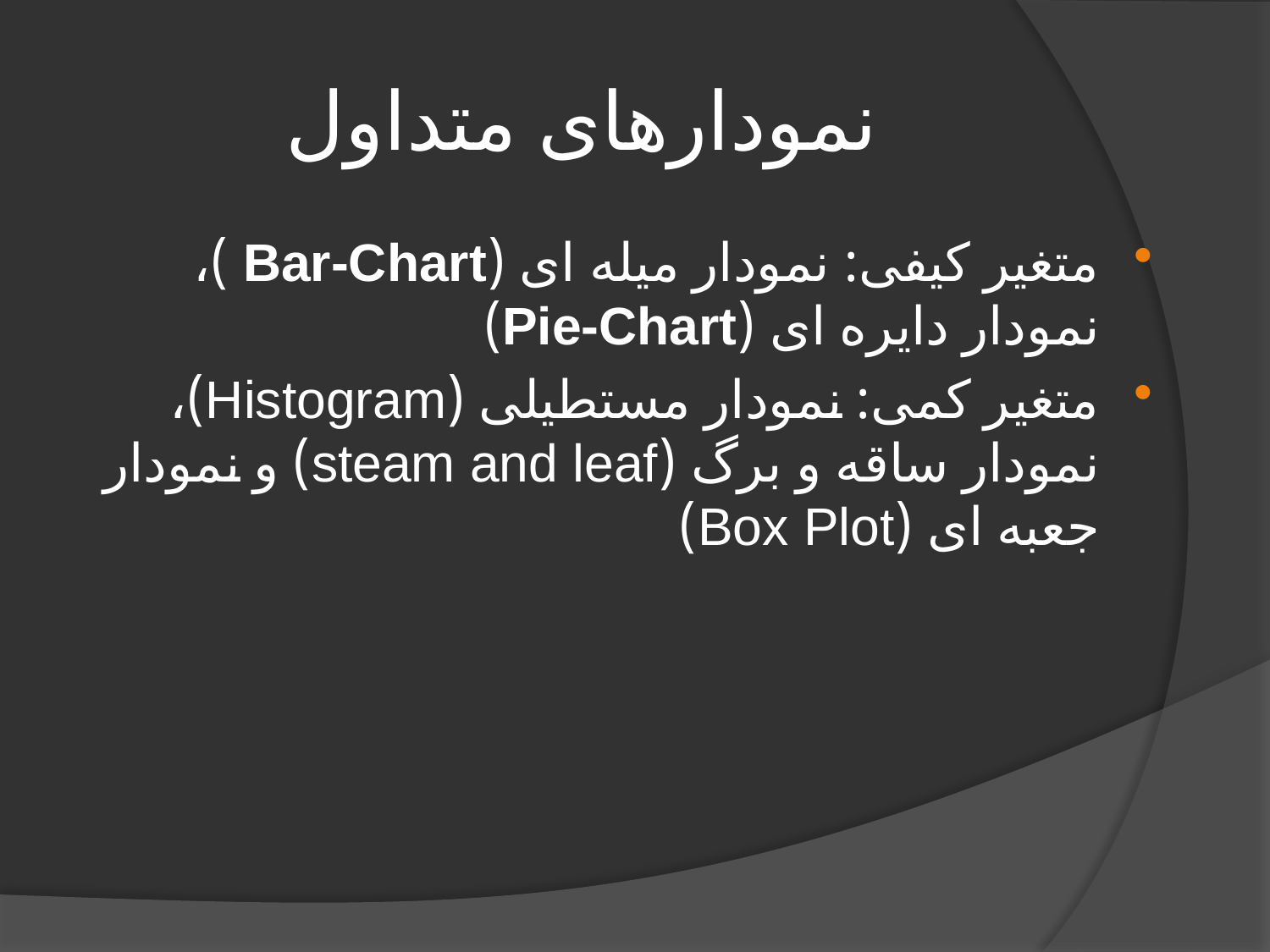

# نمودارهای متداول
متغیر کیفی: نمودار میله ای (Bar-Chart )، نمودار دایره ای (Pie-Chart)
متغیر کمی: نمودار مستطیلی (Histogram)، نمودار ساقه و برگ (steam and leaf) و نمودار جعبه ای (Box Plot)